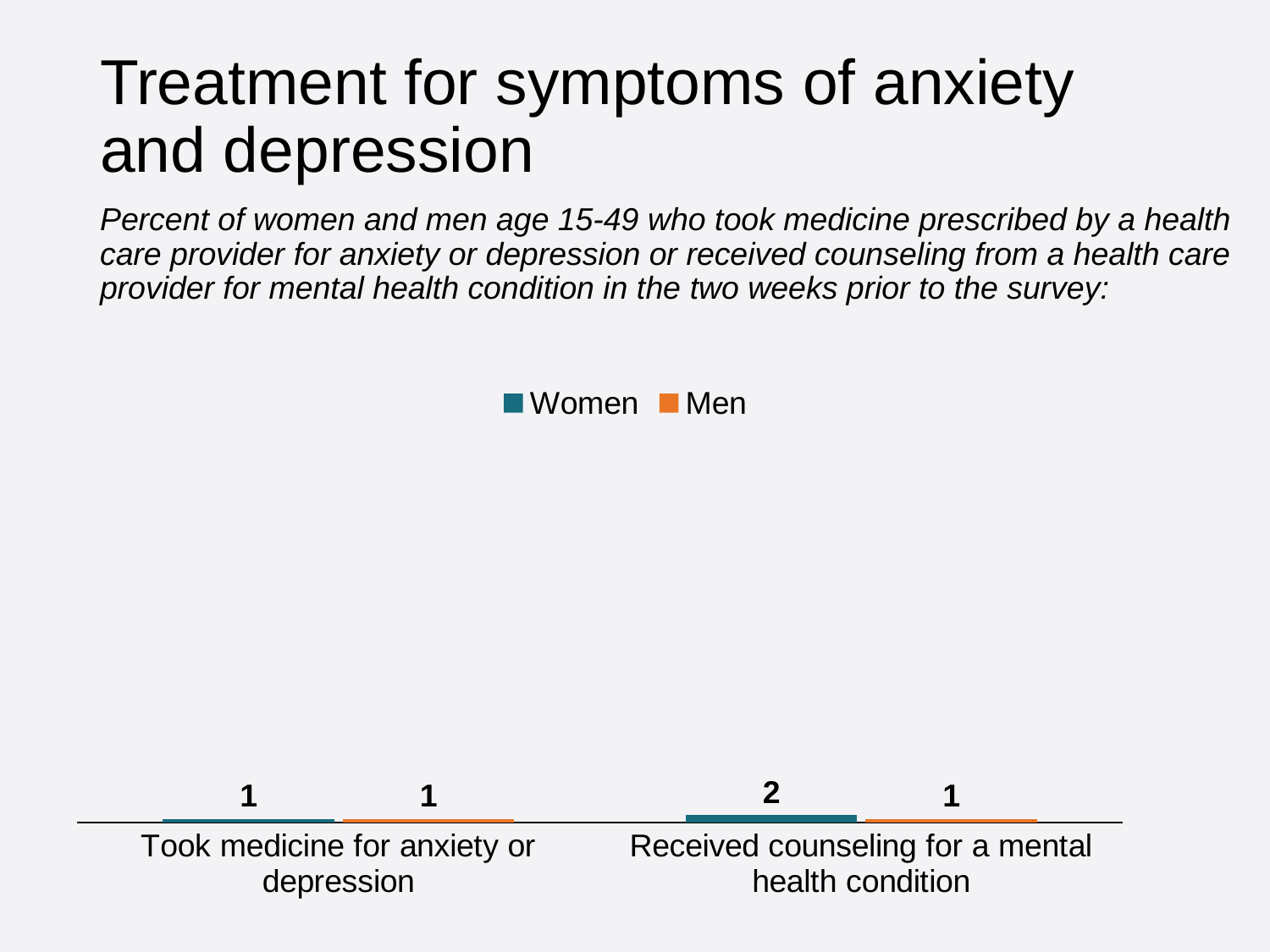

# Treatment for symptoms of anxiety and depression
Percent of women and men age 15-49 who took medicine prescribed by a health care provider for anxiety or depression or received counseling from a health care provider for mental health condition in the two weeks prior to the survey:

### Chart

| Category | Women | Men |
|---|---|---|
| Took medicine for anxiety or depression | 1.0 | 1.0 |
| Received counseling for a mental health condition | 2.0 | 1.0 |